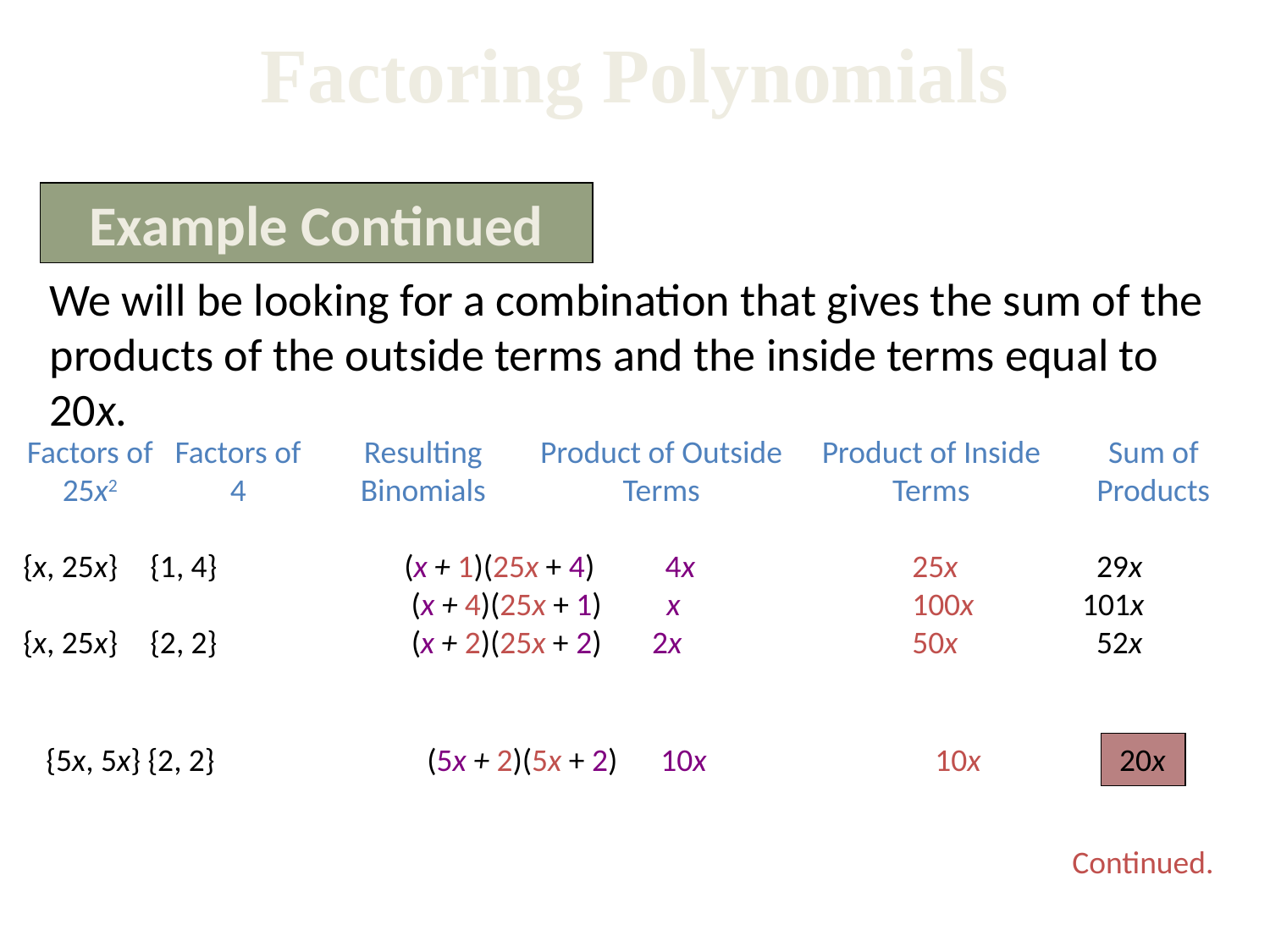

Factoring Polynomials
Example Continued
We will be looking for a combination that gives the sum of the products of the outside terms and the inside terms equal to 20x.
Factors of 25x2
Factors of 4
Resulting Binomials
Product of Outside Terms
Product of Inside Terms
Sum of Products
{x, 25x} 	{1, 4} 		(x + 1)(25x + 4)      	 4x		25x	        29x
			 (x + 4)(25x + 1)         x	          	100x	      101x
{x, 25x} 	{2, 2}		 (x + 2)(25x + 2)       2x		50x	        52x
{5x, 5x} {2, 2} 		(5x + 2)(5x + 2)      10x		10x	        20x

Continued.